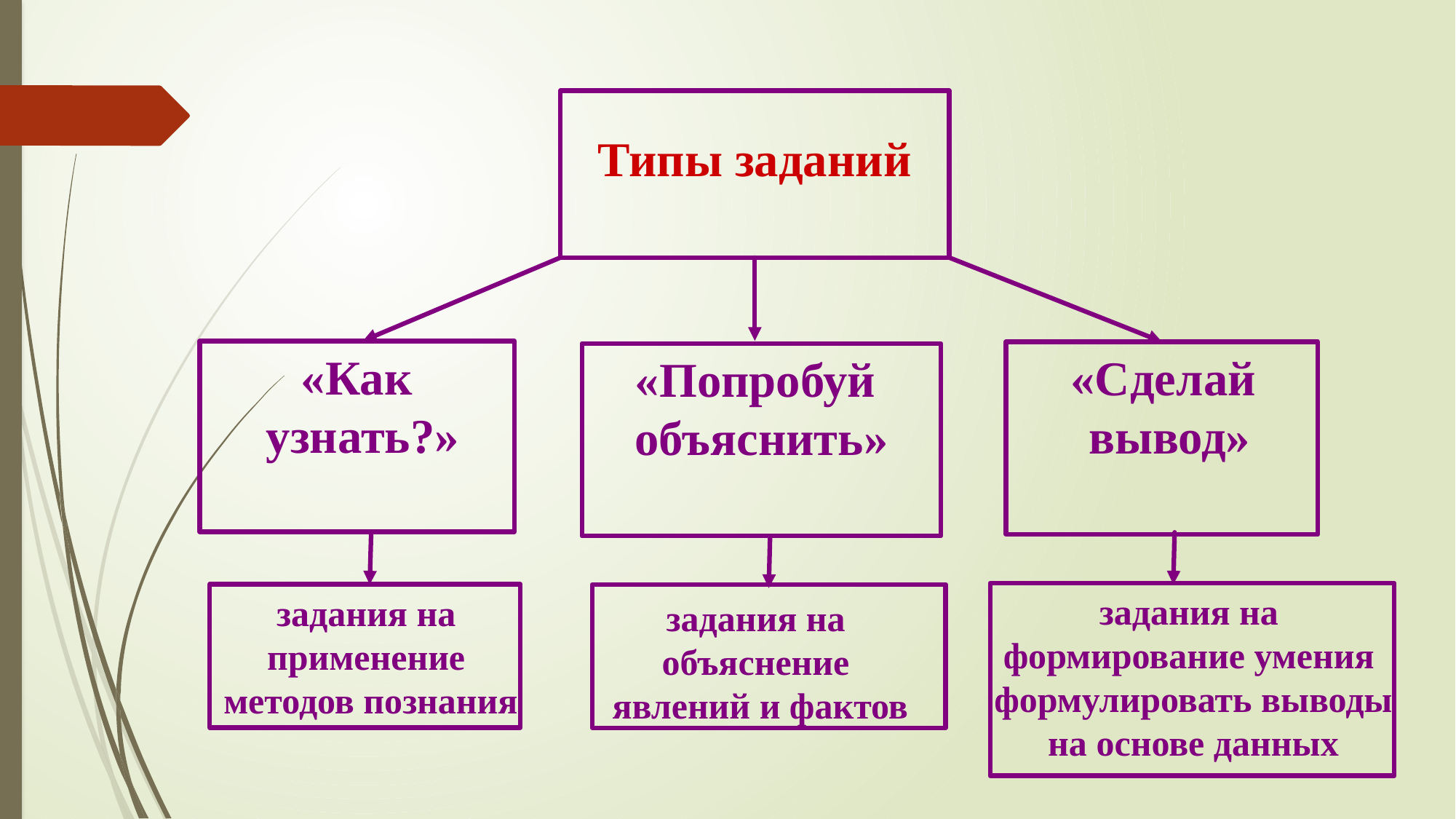

Типы заданий
«Как
узнать?»

«Сделай
вывод»

«Попробуй
объяснить»
задания на
формирование умения
формулировать выводы
на основе данных

задания на
применение
методов познания

задания на
объяснение
явлений и фактов